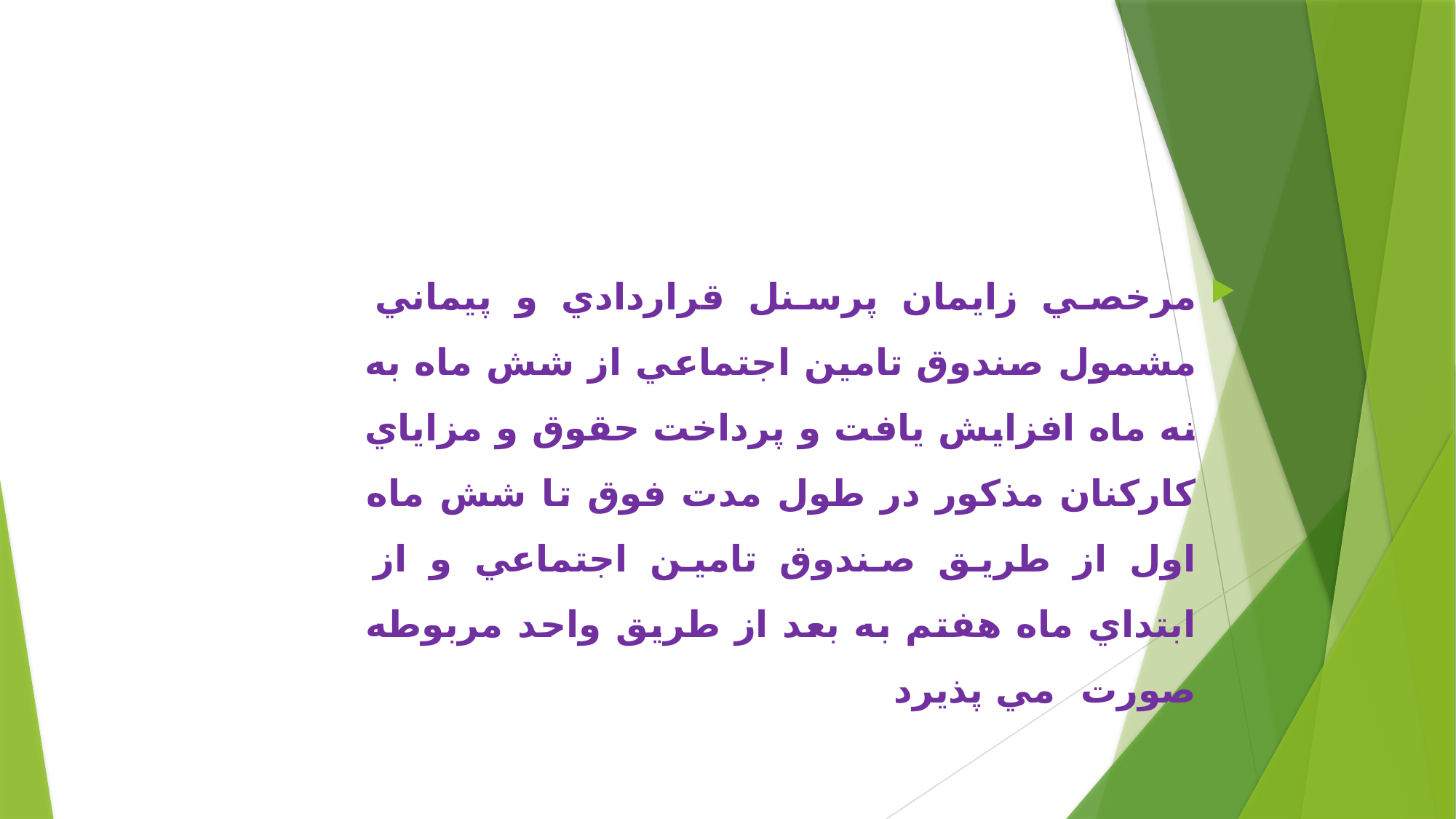

مرخصي زايمان پرسنل قراردادي و پيماني مشمول صندوق تامين اجتماعي از شش ماه به نه ماه افزايش يافت و پرداخت حقوق و مزاياي كاركنان مذكور در طول مدت فوق تا شش ماه اول از طريق صندوق تامين اجتماعي و از ابتداي ماه هفتم به بعد از طريق واحد مربوطه صورت  مي پذيرد